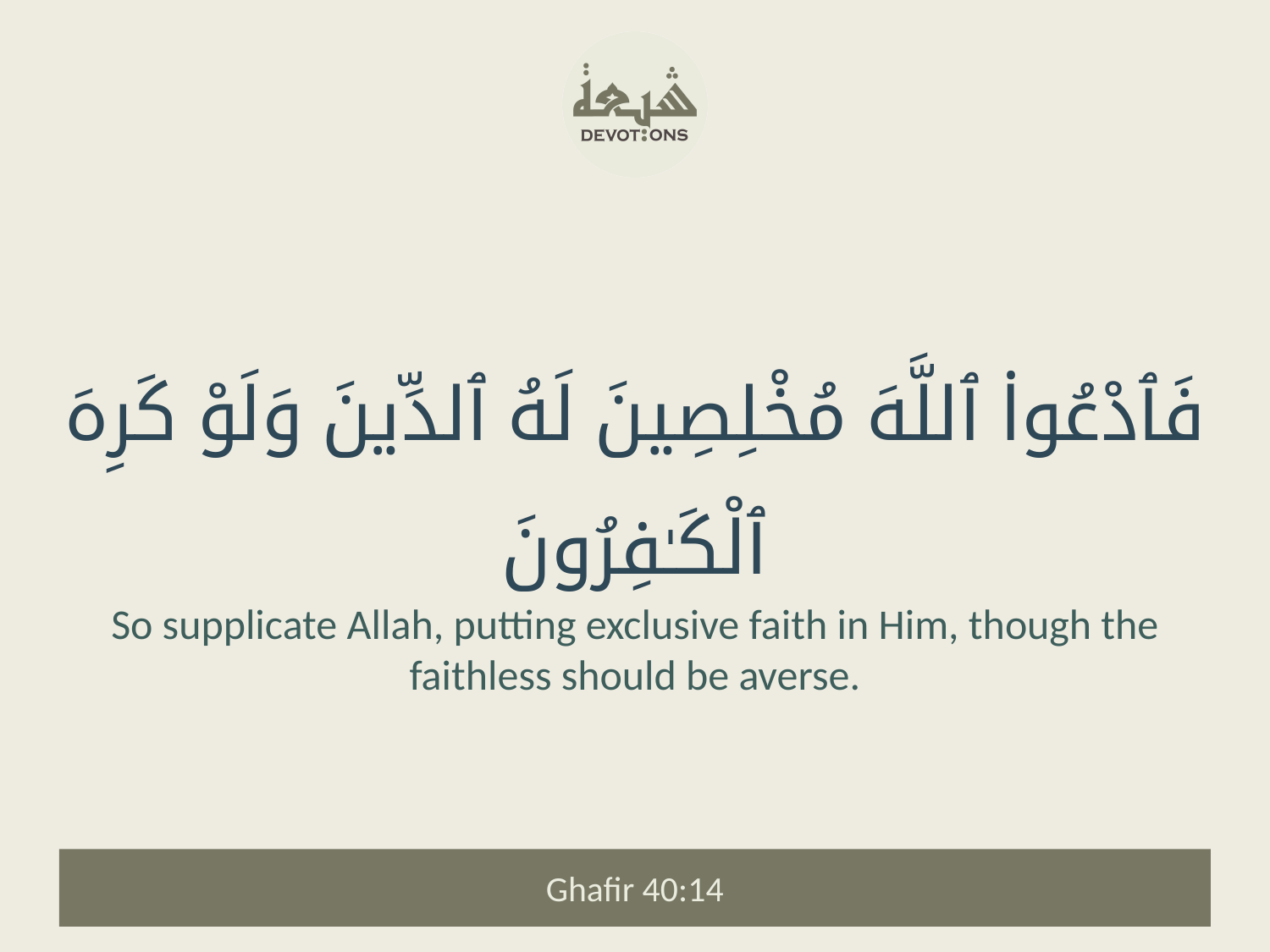

فَٱدْعُوا۟ ٱللَّهَ مُخْلِصِينَ لَهُ ٱلدِّينَ وَلَوْ كَرِهَ ٱلْكَـٰفِرُونَ
So supplicate Allah, putting exclusive faith in Him, though the faithless should be averse.
Ghafir 40:14